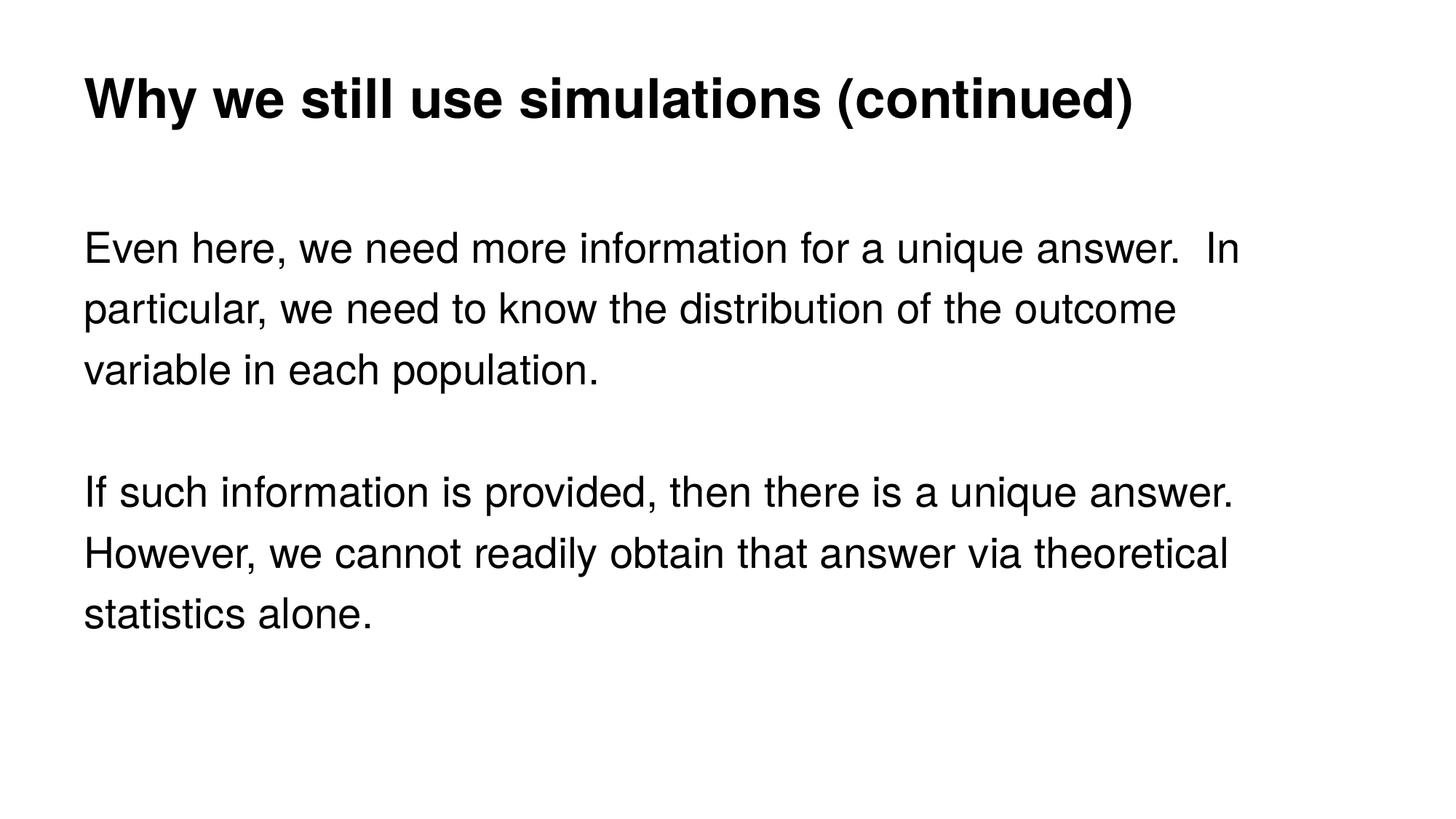

# Why we still use simulations (continued)
Even here, we need more information for a unique answer.  In particular, we need to know the distribution of the outcome variable in each population.

If such information is provided, then there is a unique answer.  However, we cannot readily obtain that answer via theoretical statistics alone.